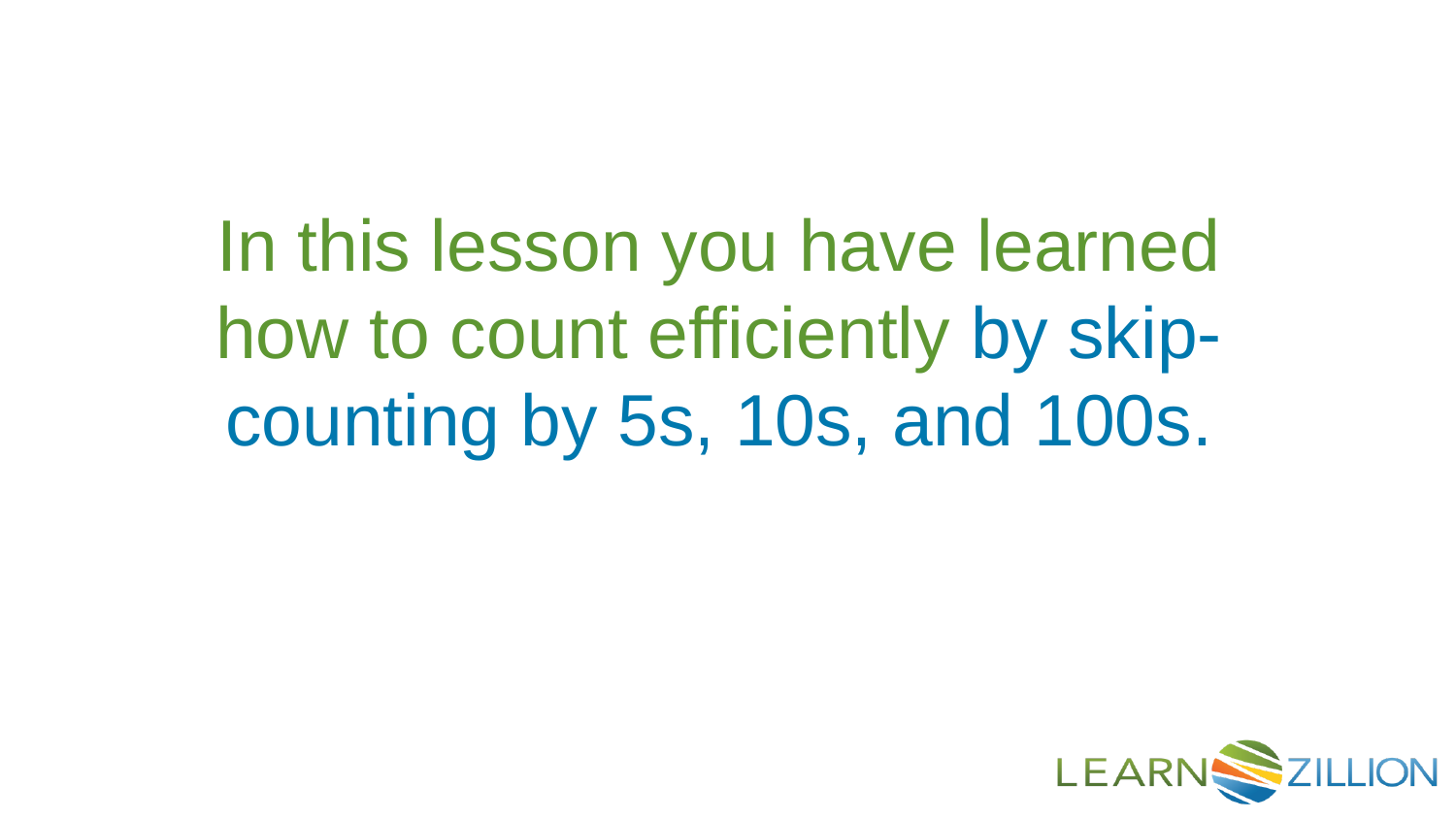

In this lesson you have learned how to count efficiently by skip-counting by 5s, 10s, and 100s.